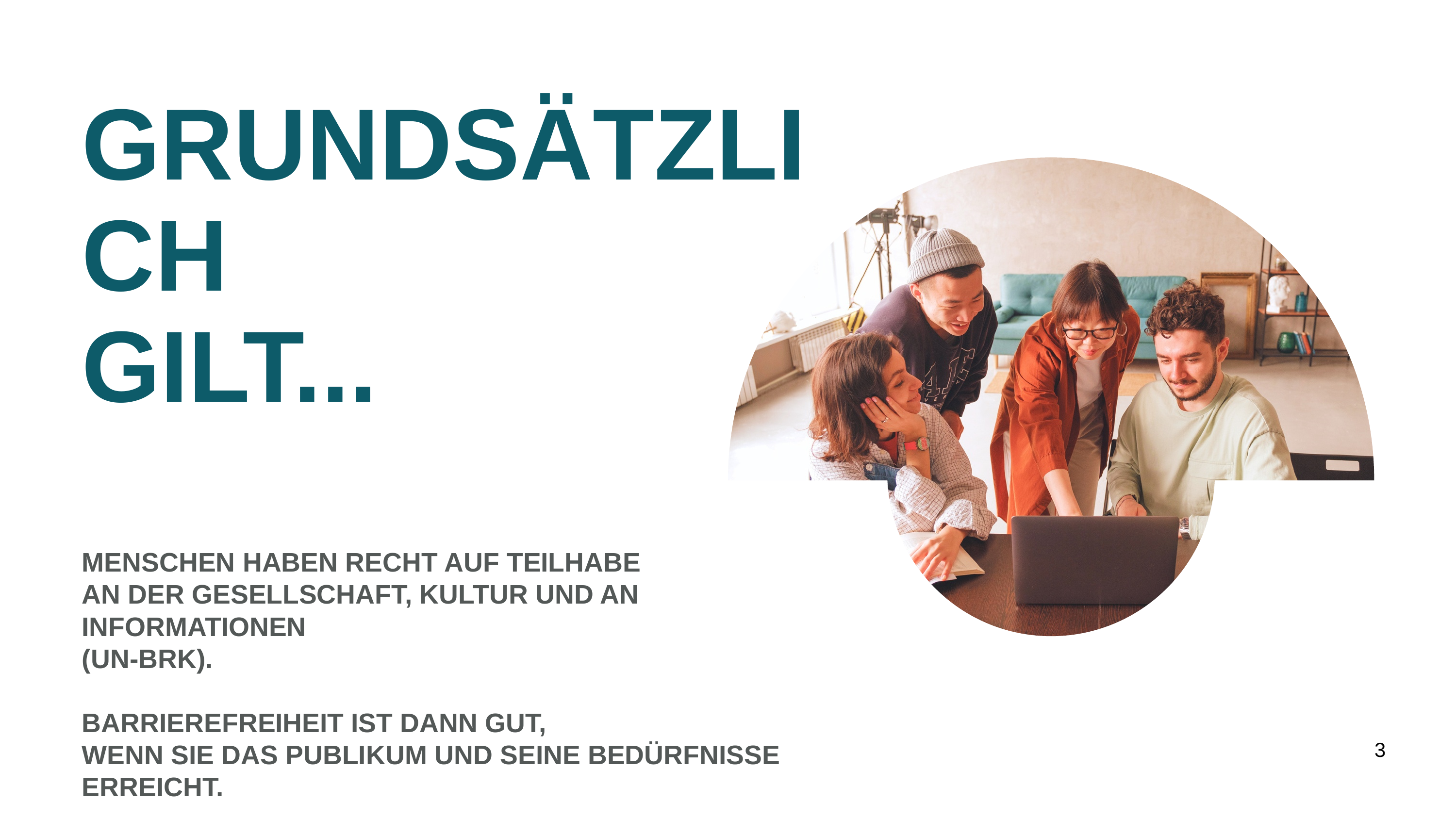

GRUNDSÄTZLICH
GILT...

MENSCHEN HABEN RECHT AUF TEILHABE
AN DER GESELLSCHAFT, KULTUR UND AN INFORMATIONEN
(UN-BRK).

BARRIEREFREIHEIT IST DANN GUT,
WENN SIE DAS PUBLIKUM UND SEINE BEDÜRFNISSE ERREICHT.
3